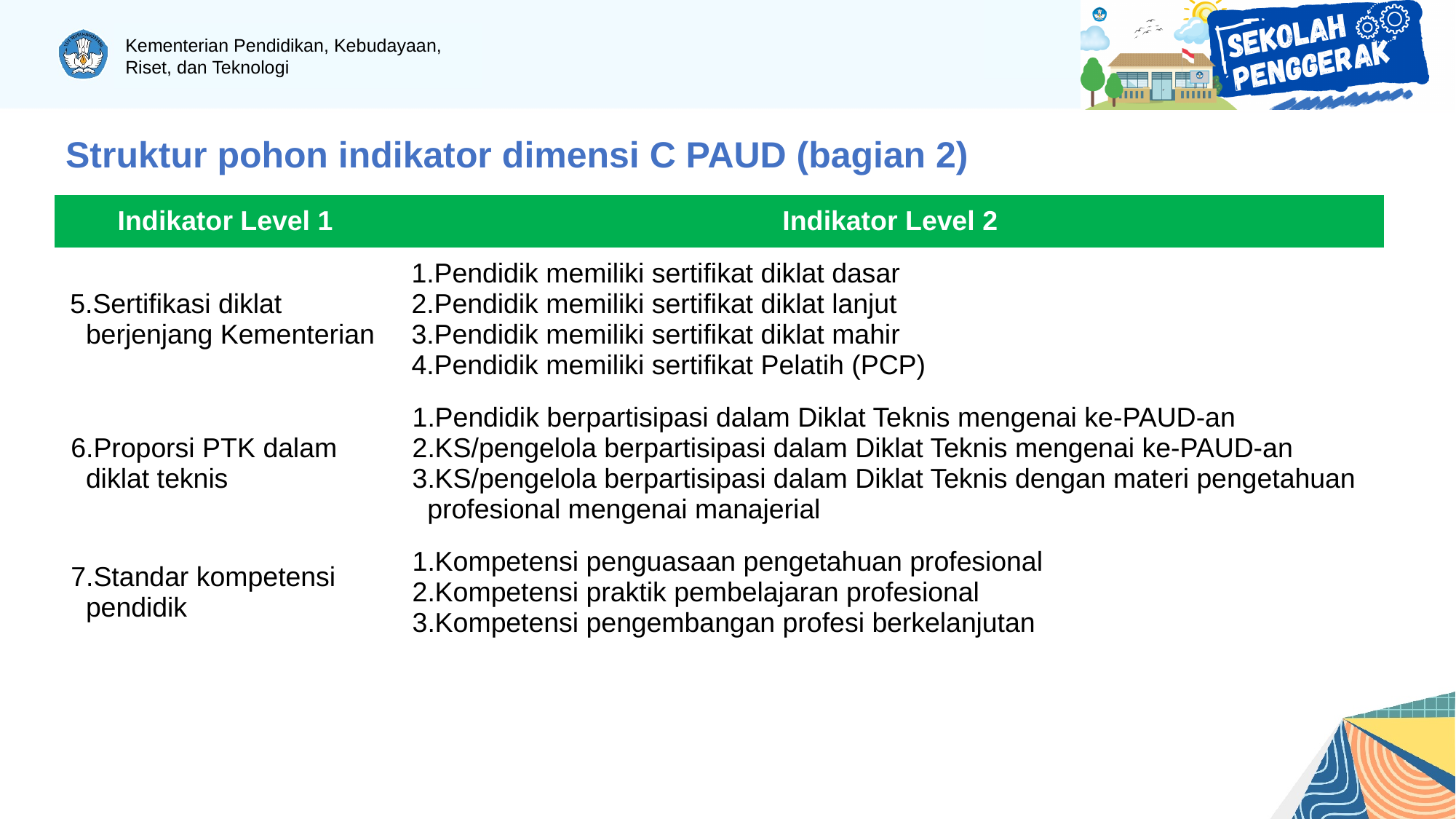

Struktur pohon indikator dimensi C PAUD (bagian 2)
| Indikator Level 1 | Indikator Level 2 |
| --- | --- |
| Sertifikasi diklat berjenjang Kementerian | Pendidik memiliki sertifikat diklat dasar Pendidik memiliki sertifikat diklat lanjut Pendidik memiliki sertifikat diklat mahir Pendidik memiliki sertifikat Pelatih (PCP) |
| Proporsi PTK dalam diklat teknis | Pendidik berpartisipasi dalam Diklat Teknis mengenai ke-PAUD-an KS/pengelola berpartisipasi dalam Diklat Teknis mengenai ke-PAUD-an KS/pengelola berpartisipasi dalam Diklat Teknis dengan materi pengetahuan profesional mengenai manajerial |
| Standar kompetensi pendidik | Kompetensi penguasaan pengetahuan profesional Kompetensi praktik pembelajaran profesional Kompetensi pengembangan profesi berkelanjutan |